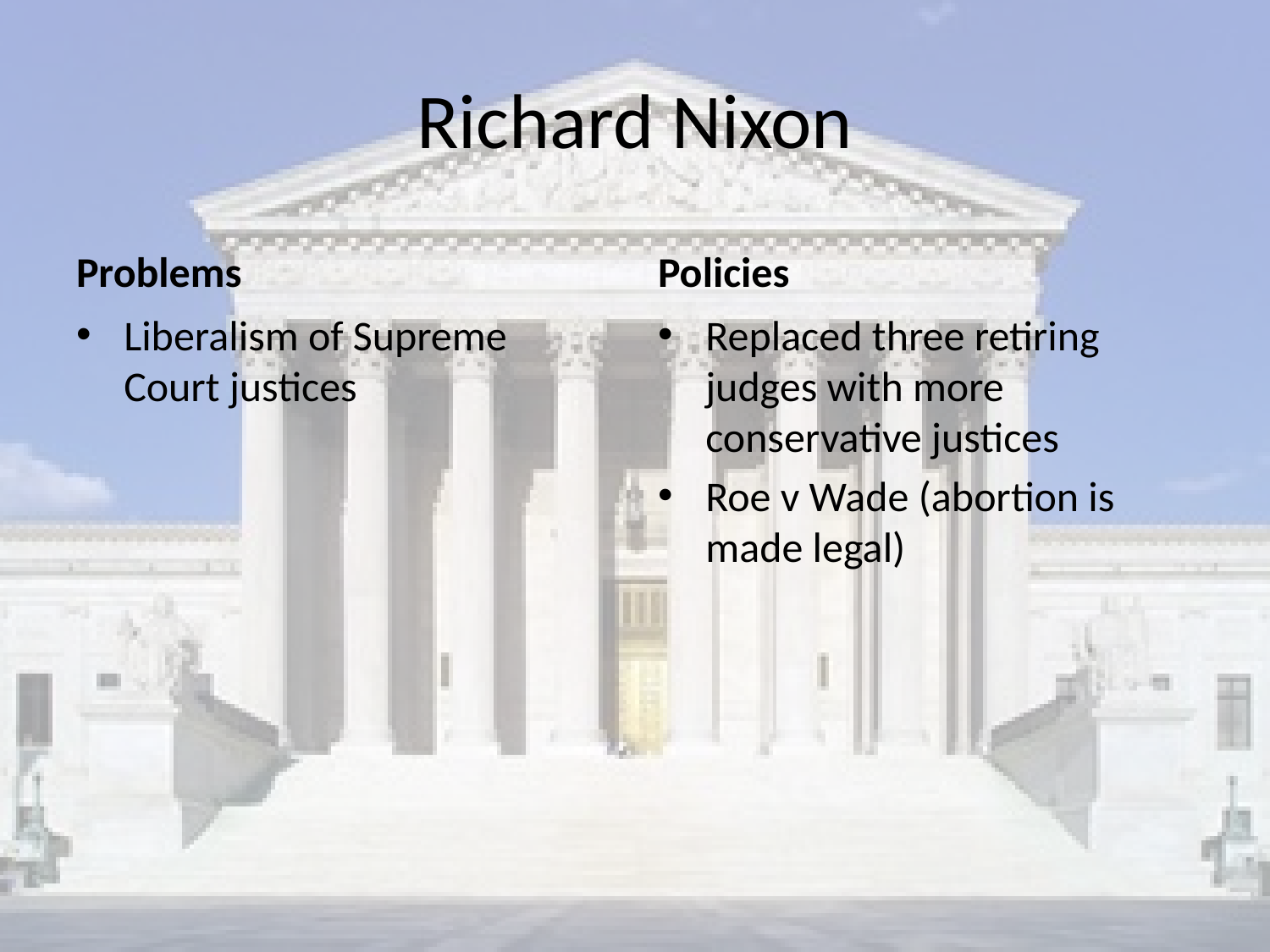

# Richard Nixon
Problems
Policies
Liberalism of Supreme Court justices
Replaced three retiring judges with more conservative justices
Roe v Wade (abortion is made legal)